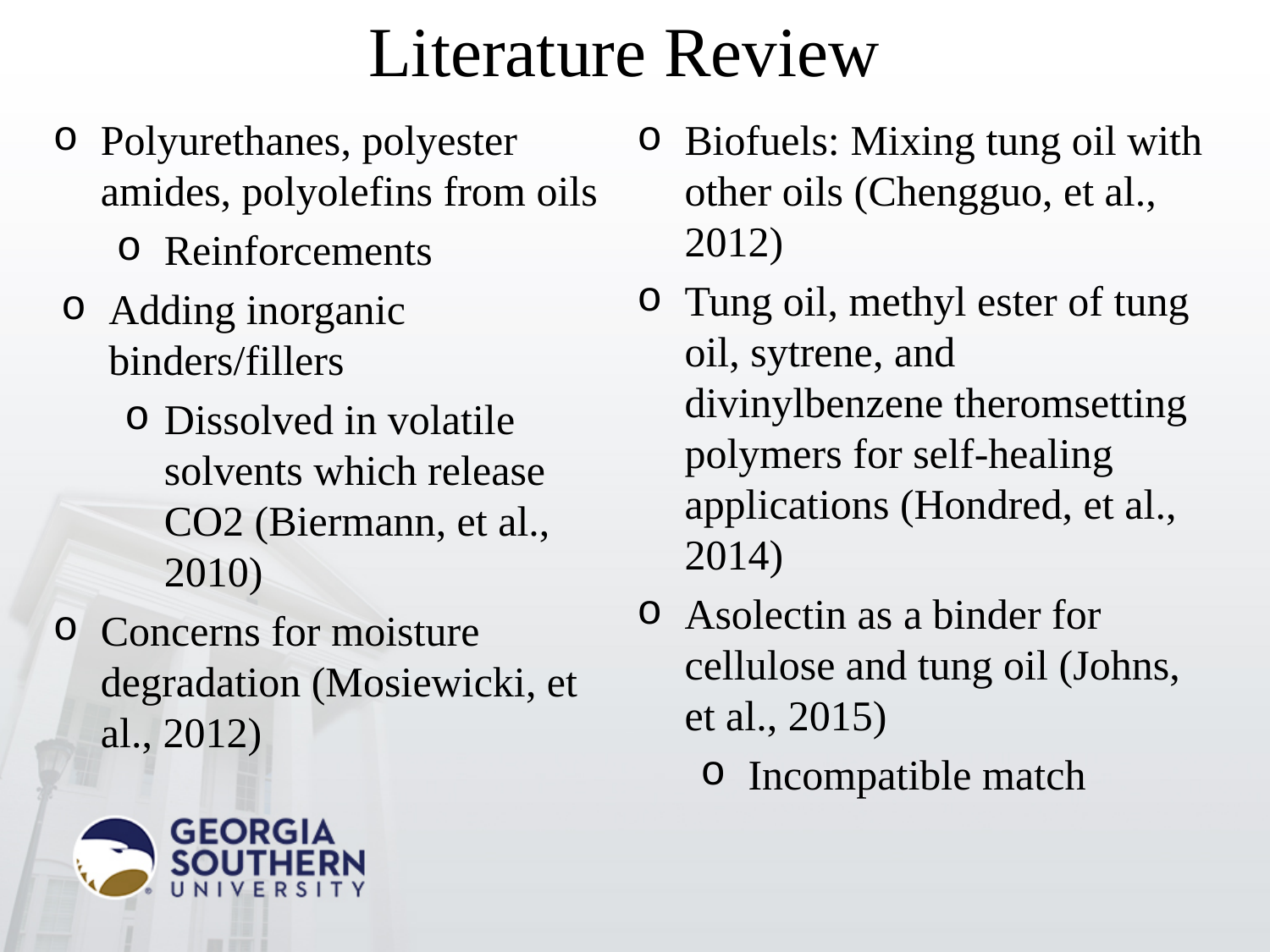

# Literature Review
Polyurethanes, polyester amides, polyolefins from oils
Reinforcements
Adding inorganic binders/fillers
Dissolved in volatile solvents which release CO2 (Biermann, et al., 2010)
Concerns for moisture degradation (Mosiewicki, et al., 2012)

Biofuels: Mixing tung oil with other oils (Chengguo, et al., 2012)
Tung oil, methyl ester of tung oil, sytrene, and divinylbenzene theromsetting polymers for self-healing applications (Hondred, et al., 2014)
Asolectin as a binder for cellulose and tung oil (Johns, et al., 2015)
Incompatible match